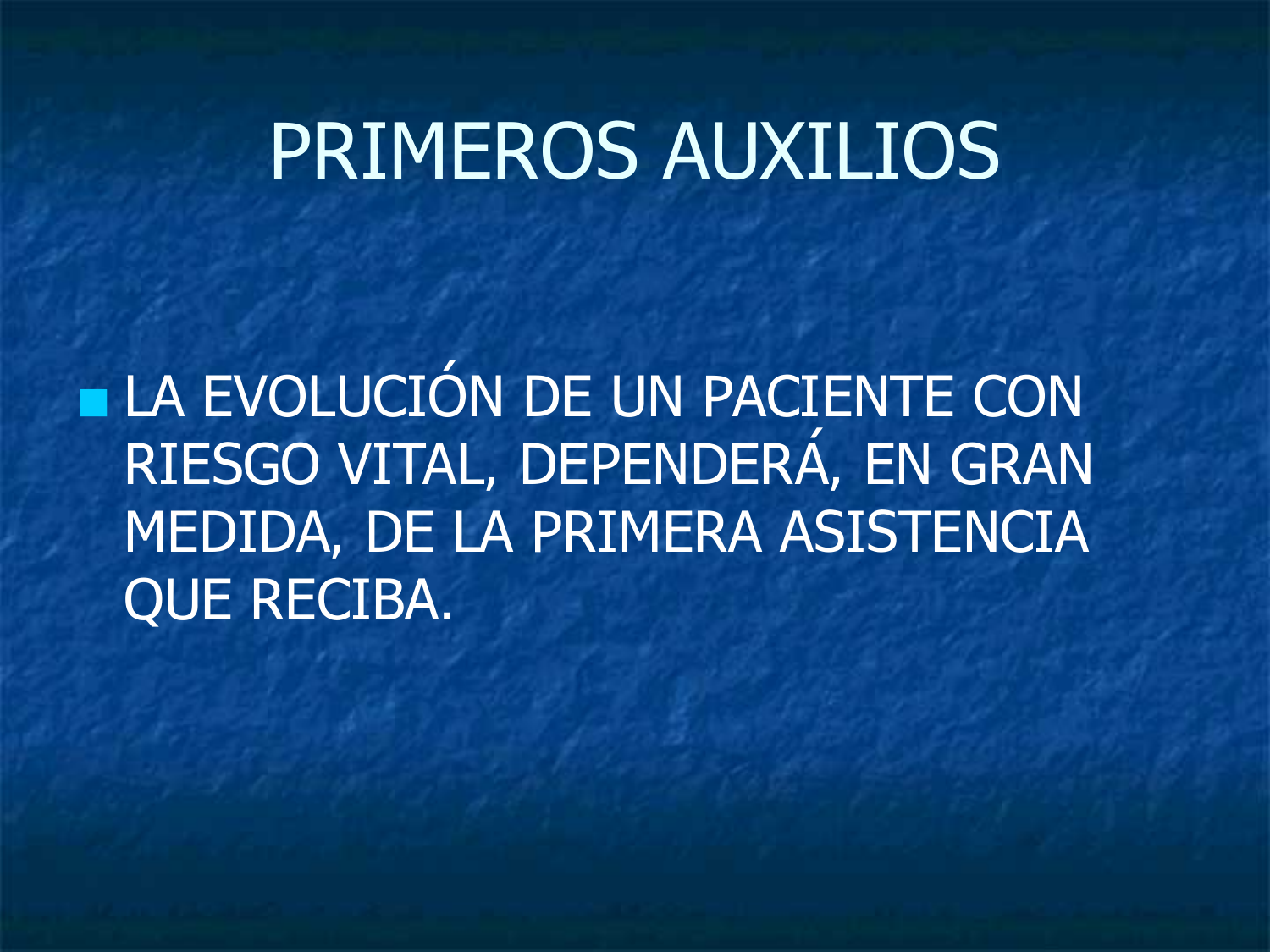

# PRIMEROS AUXILIOS

LA EVOLUCIÓN DE UN PACIENTE CON RIESGO VITAL, DEPENDERÁ, EN GRAN MEDIDA, DE LA PRIMERA ASISTENCIA QUE RECIBA.